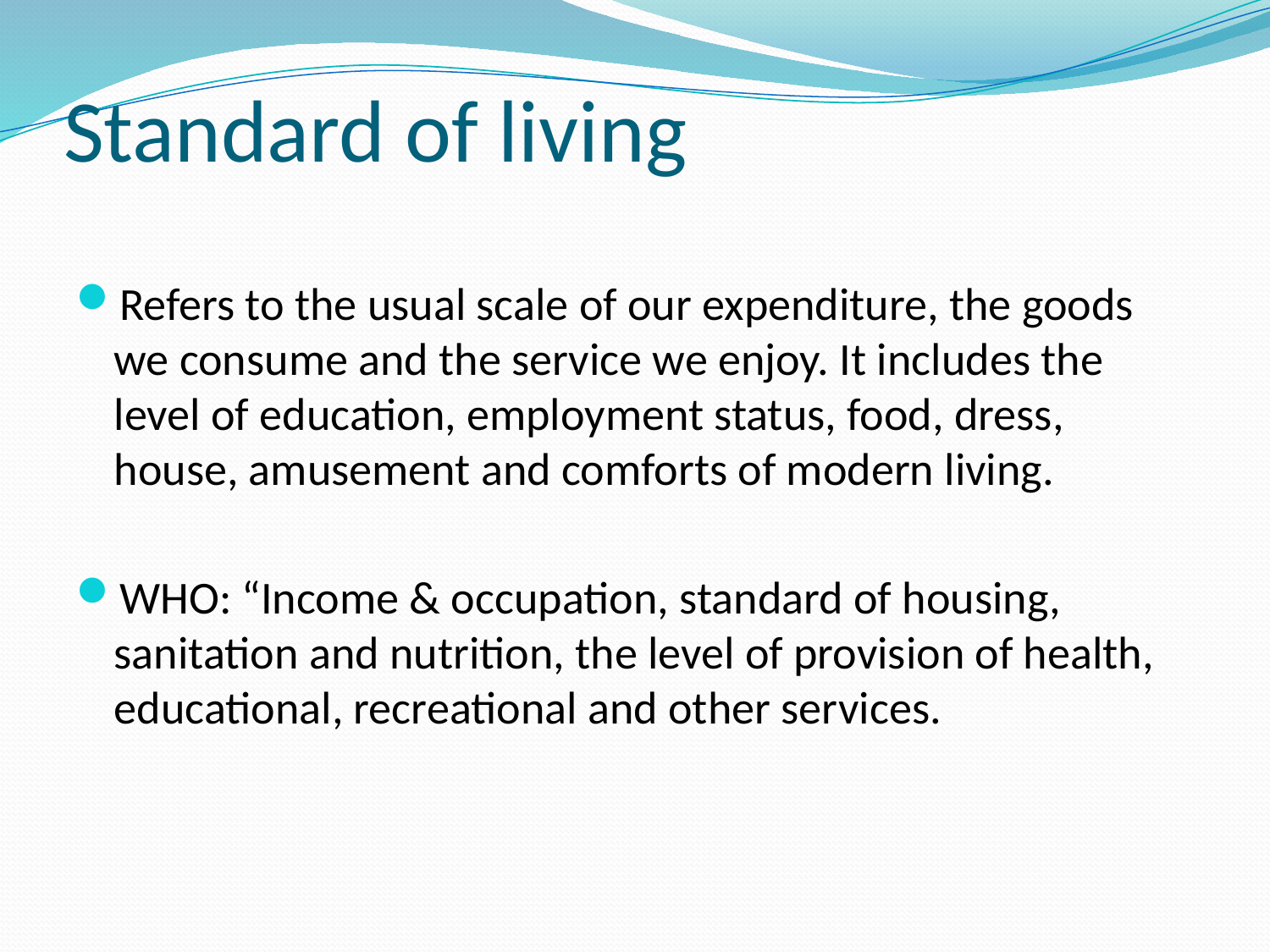

# Standard of living
Refers to the usual scale of our expenditure, the goods we consume and the service we enjoy. It includes the level of education, employment status, food, dress, house, amusement and comforts of modern living.

WHO: “Income & occupation, standard of housing, sanitation and nutrition, the level of provision of health, educational, recreational and other services.